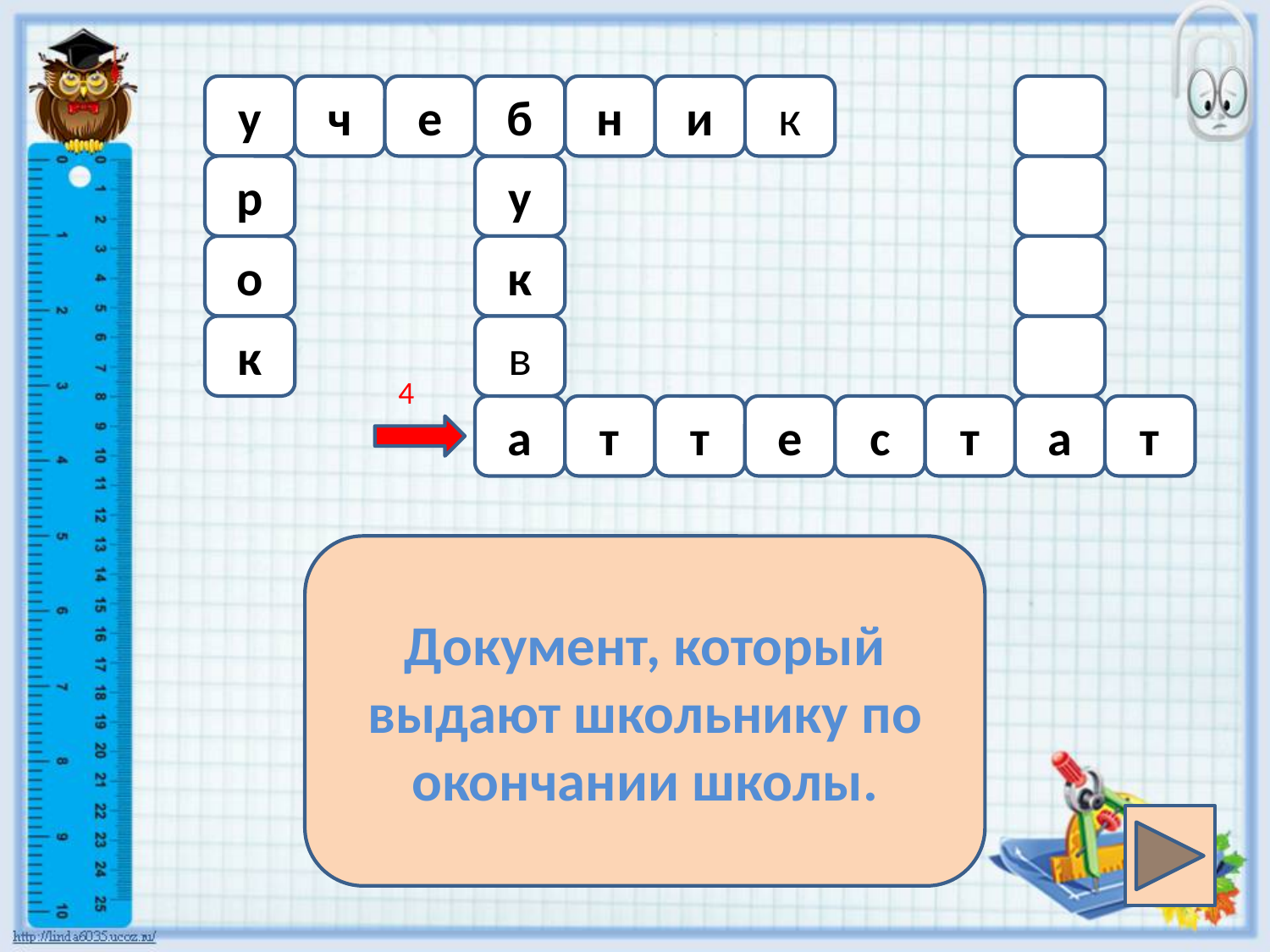

у
ч
е
б
н
и
к

р
у

о
к

к
в

4
а
т
т
е
с
т
а
т

Документ, который выдают школьнику по окончании школы.